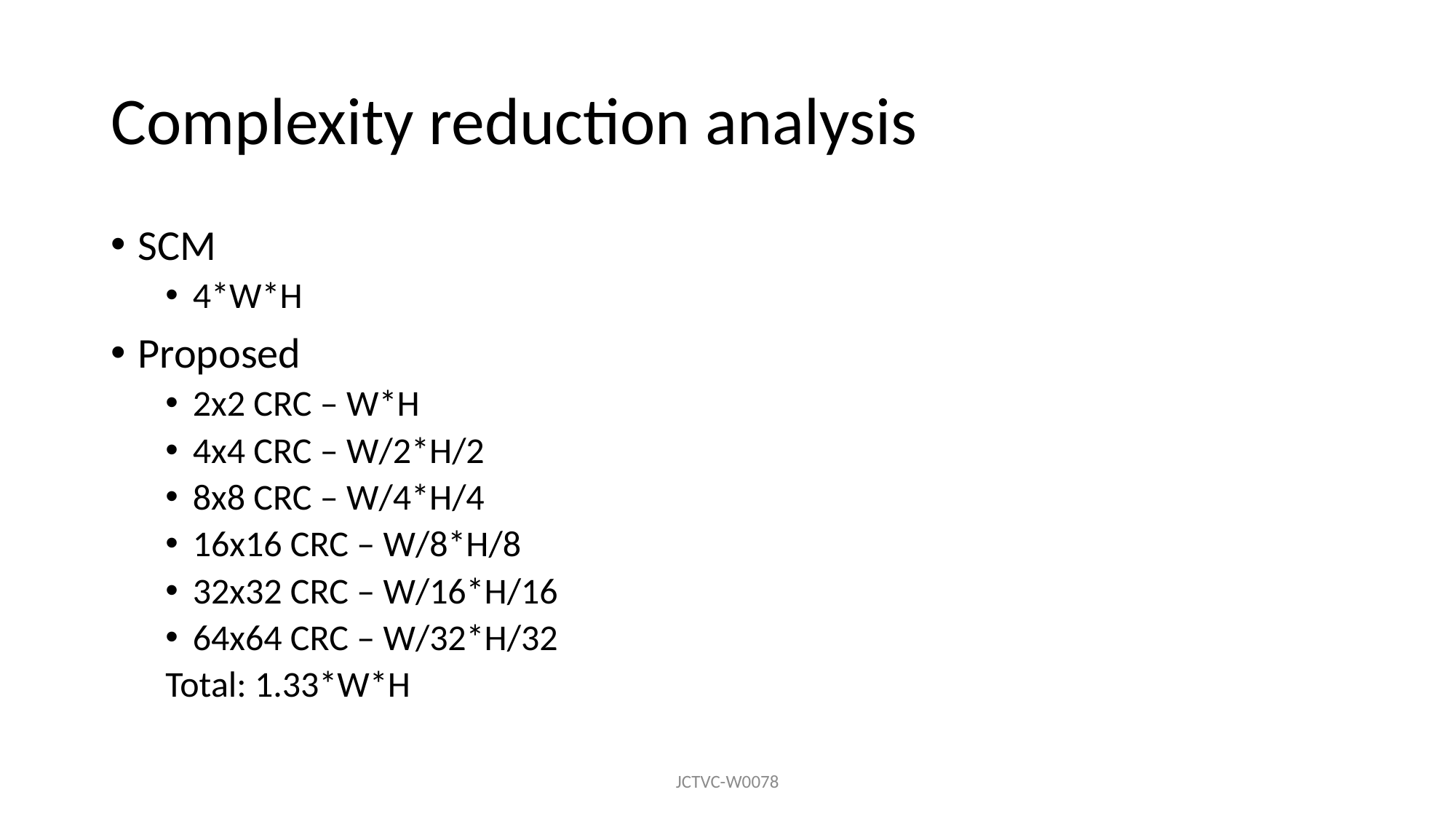

# Complexity reduction analysis
SCM
4*W*H
Proposed
2x2 CRC – W*H
4x4 CRC – W/2*H/2
8x8 CRC – W/4*H/4
16x16 CRC – W/8*H/8
32x32 CRC – W/16*H/16
64x64 CRC – W/32*H/32
Total: 1.33*W*H
JCTVC-W0078